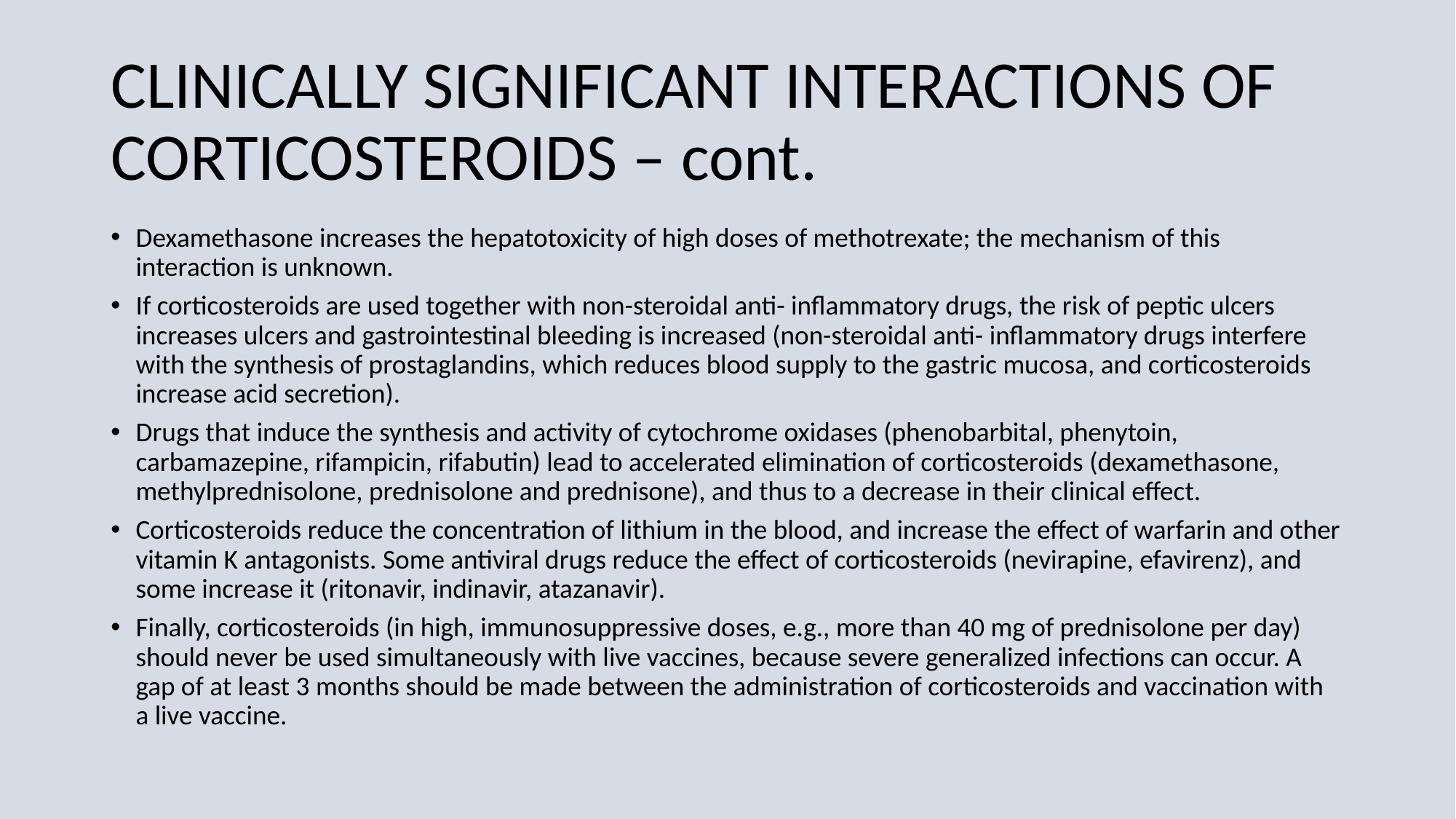

# CLINICALLY SIGNIFICANT INTERACTIONS OF CORTICOSTEROIDS – cont.
Dexamethasone increases the hepatotoxicity of high doses of methotrexate; the mechanism of this interaction is unknown.
If corticosteroids are used together with non-steroidal anti- inflammatory drugs, the risk of peptic ulcers increases ulcers and gastrointestinal bleeding is increased (non-steroidal anti- inflammatory drugs interfere with the synthesis of prostaglandins, which reduces blood supply to the gastric mucosa, and corticosteroids increase acid secretion).
Drugs that induce the synthesis and activity of cytochrome oxidases (phenobarbital, phenytoin, carbamazepine, rifampicin, rifabutin) lead to accelerated elimination of corticosteroids (dexamethasone, methylprednisolone, prednisolone and prednisone), and thus to a decrease in their clinical effect.
Corticosteroids reduce the concentration of lithium in the blood, and increase the effect of warfarin and other vitamin K antagonists. Some antiviral drugs reduce the effect of corticosteroids (nevirapine, efavirenz), and some increase it (ritonavir, indinavir, atazanavir).
Finally, corticosteroids (in high, immunosuppressive doses, e.g., more than 40 mg of prednisolone per day) should never be used simultaneously with live vaccines, because severe generalized infections can occur. A gap of at least 3 months should be made between the administration of corticosteroids and vaccination with a live vaccine.